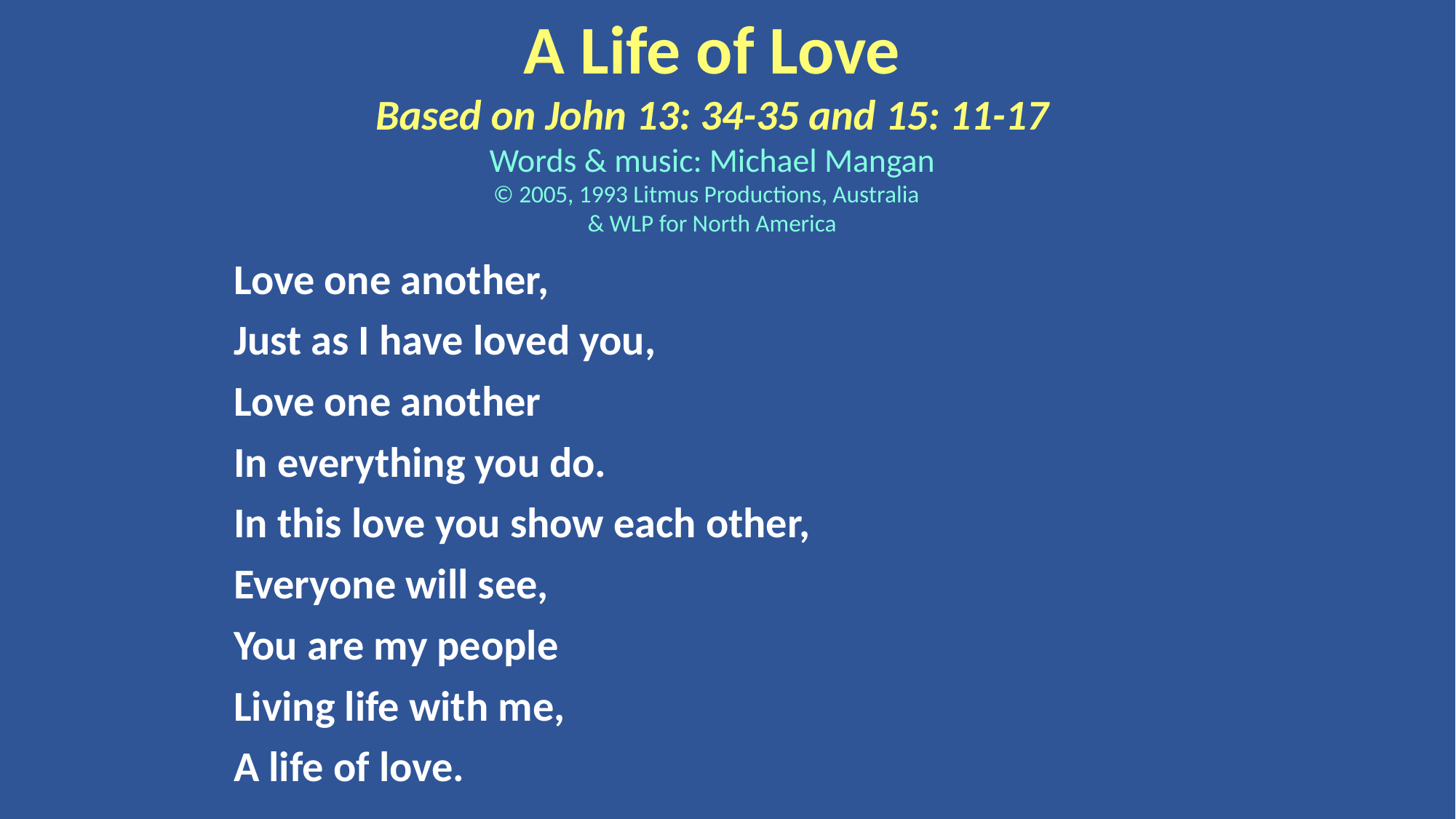

A Life of Love
Based on John 13: 34-35 and 15: 11-17
Words & music: Michael Mangan
© 2005, 1993 Litmus Productions, Australia
& WLP for North America
Love one another,
Just as I have loved you,
Love one another
In everything you do.
In this love you show each other,
Everyone will see,
You are my people
Living life with me,
A life of love.